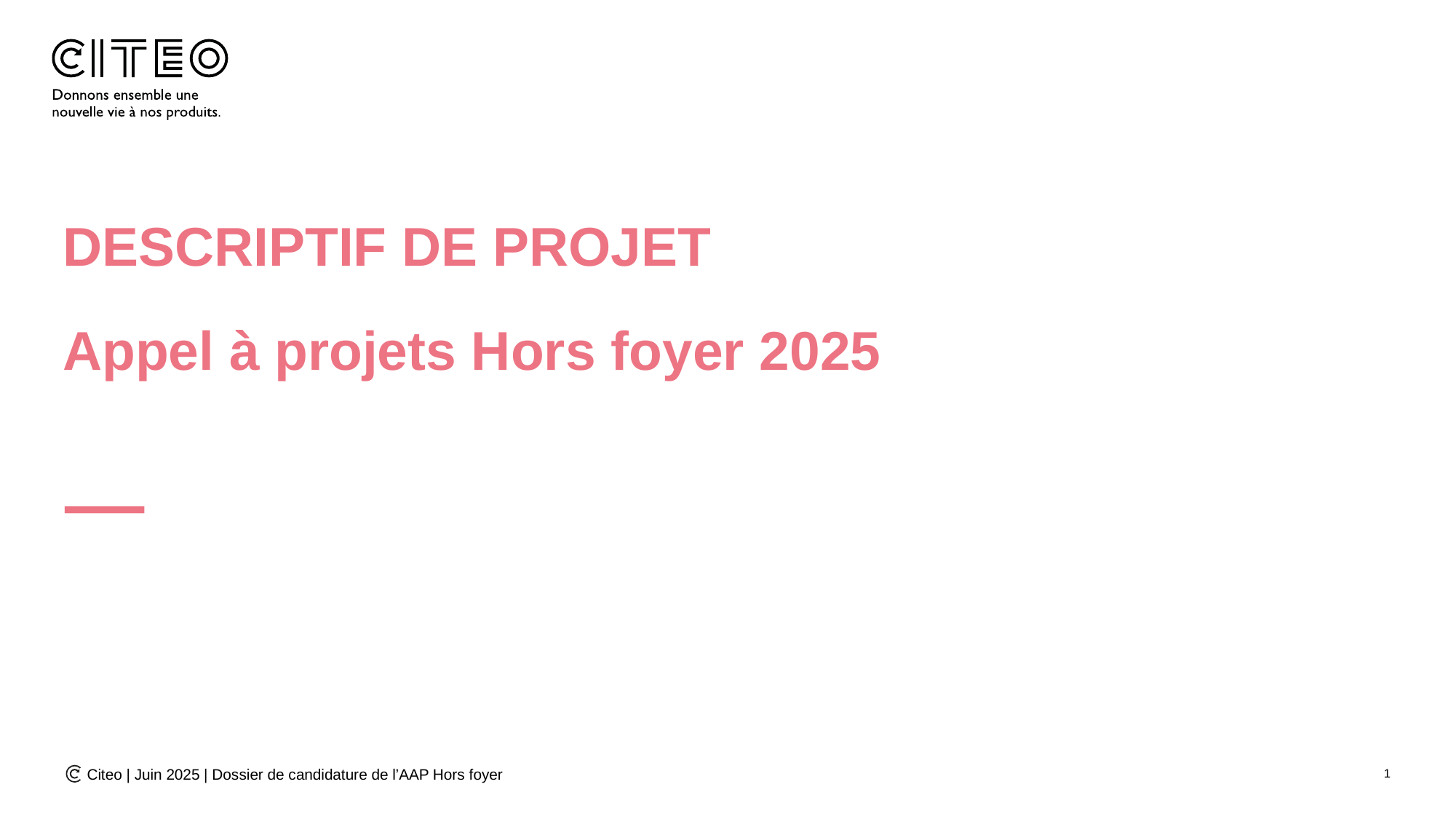

# DESCRIPTIF DE PROJET Appel à projets Hors foyer 2025

Citeo | Juin 2025 | Dossier de candidature de l’AAP Hors foyer
1